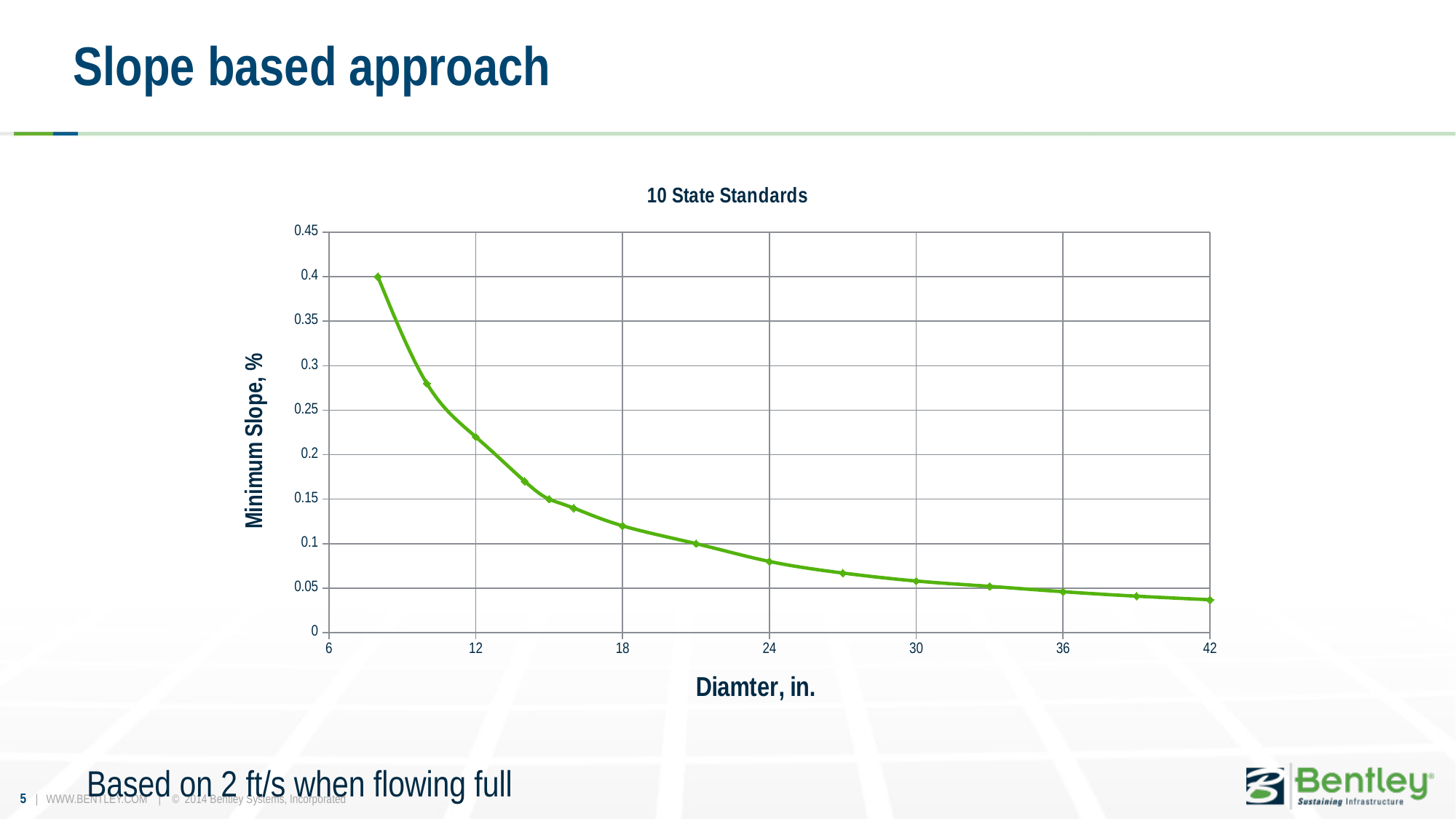

# Slope based approach

### Chart: 10 State Standards

| Category | Slope, % |
|---|---|
Based on 2 ft/s when flowing full